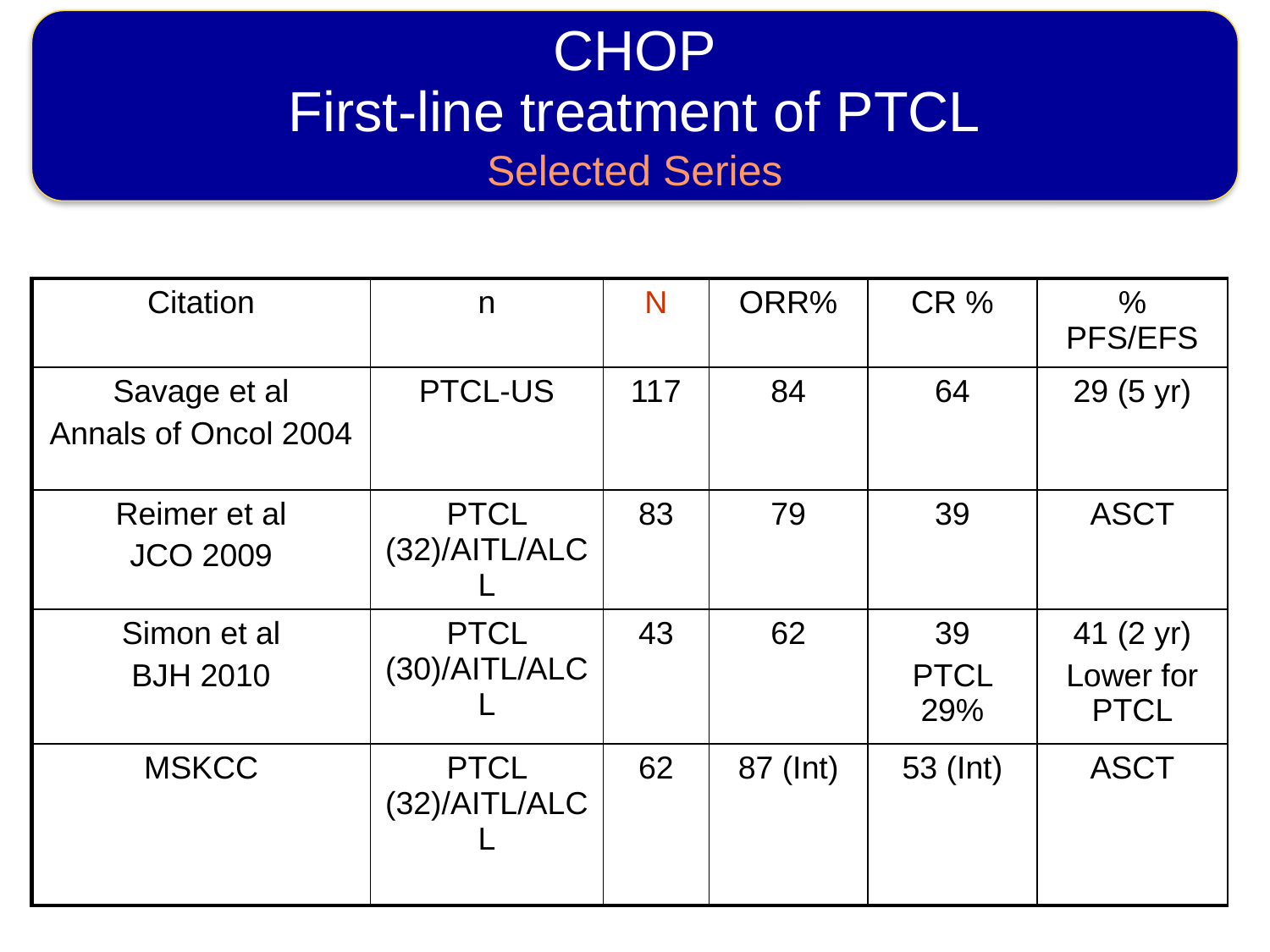

# CHOP First-line treatment of PTCL
Selected Series
| Citation | n | N | ORR% | CR % | % PFS/EFS |
| --- | --- | --- | --- | --- | --- |
| Savage et al Annals of Oncol 2004 | PTCL-US | 117 | 84 | 64 | 29 (5 yr) |
| Reimer et al JCO 2009 | PTCL (32)/AITL/ALCL | 83 | 79 | 39 | ASCT |
| Simon et al BJH 2010 | PTCL (30)/AITL/ALCL | 43 | 62 | 39 PTCL 29% | 41 (2 yr) Lower for PTCL |
| MSKCC | PTCL (32)/AITL/ALCL | 62 | 87 (Int) | 53 (Int) | ASCT |